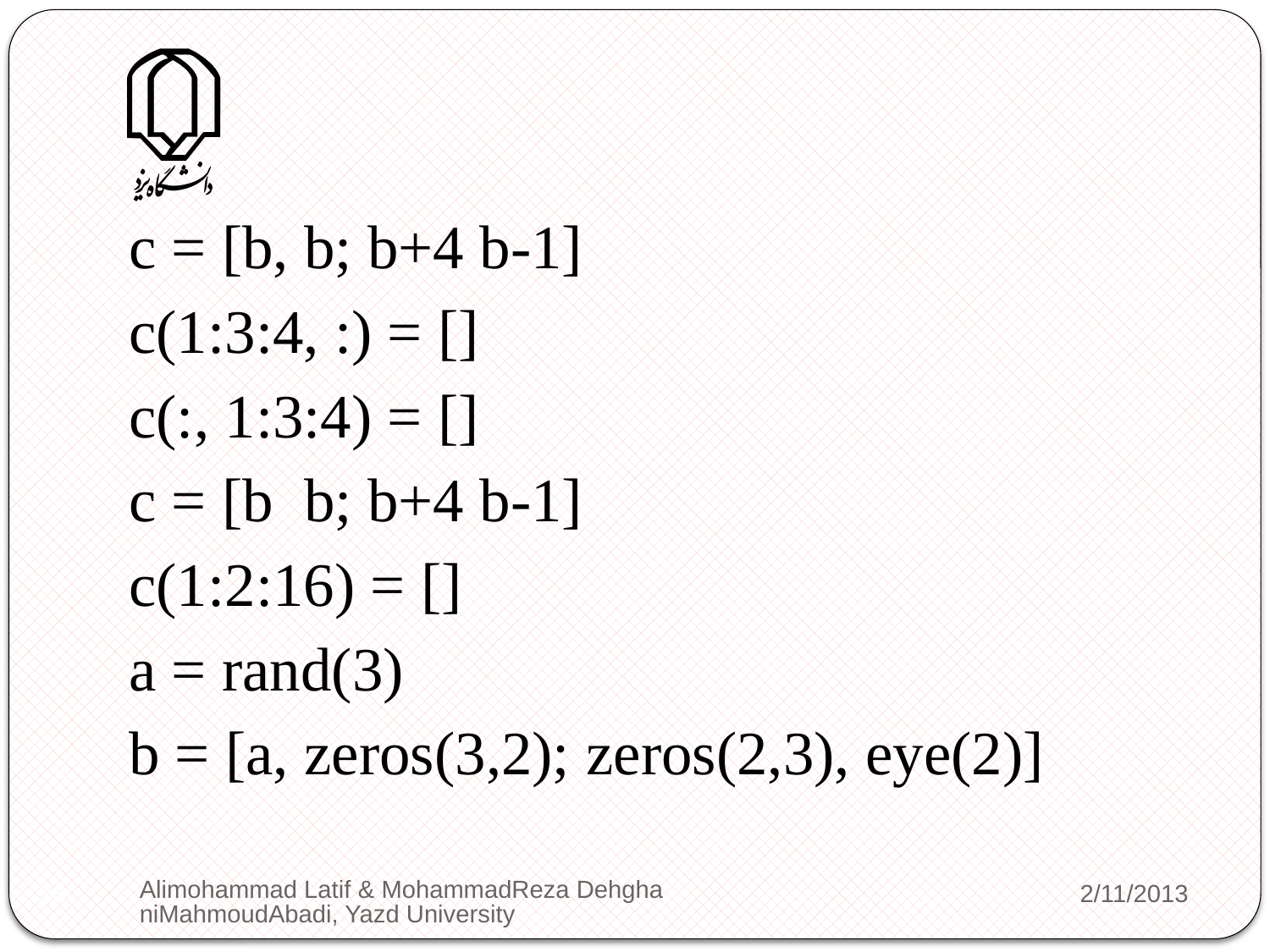

c = [b, b; b+4 b-1]
c(1:3:4, :) = []
c(:, 1:3:4) = []
c = [b  b; b+4 b-1]
c(1:2:16) = []
a = rand(3)
b = [a, zeros(3,2); zeros(2,3), eye(2)]
Alimohammad Latif & MohammadReza DehghaniMahmoudAbadi, Yazd University
2/11/2013
36